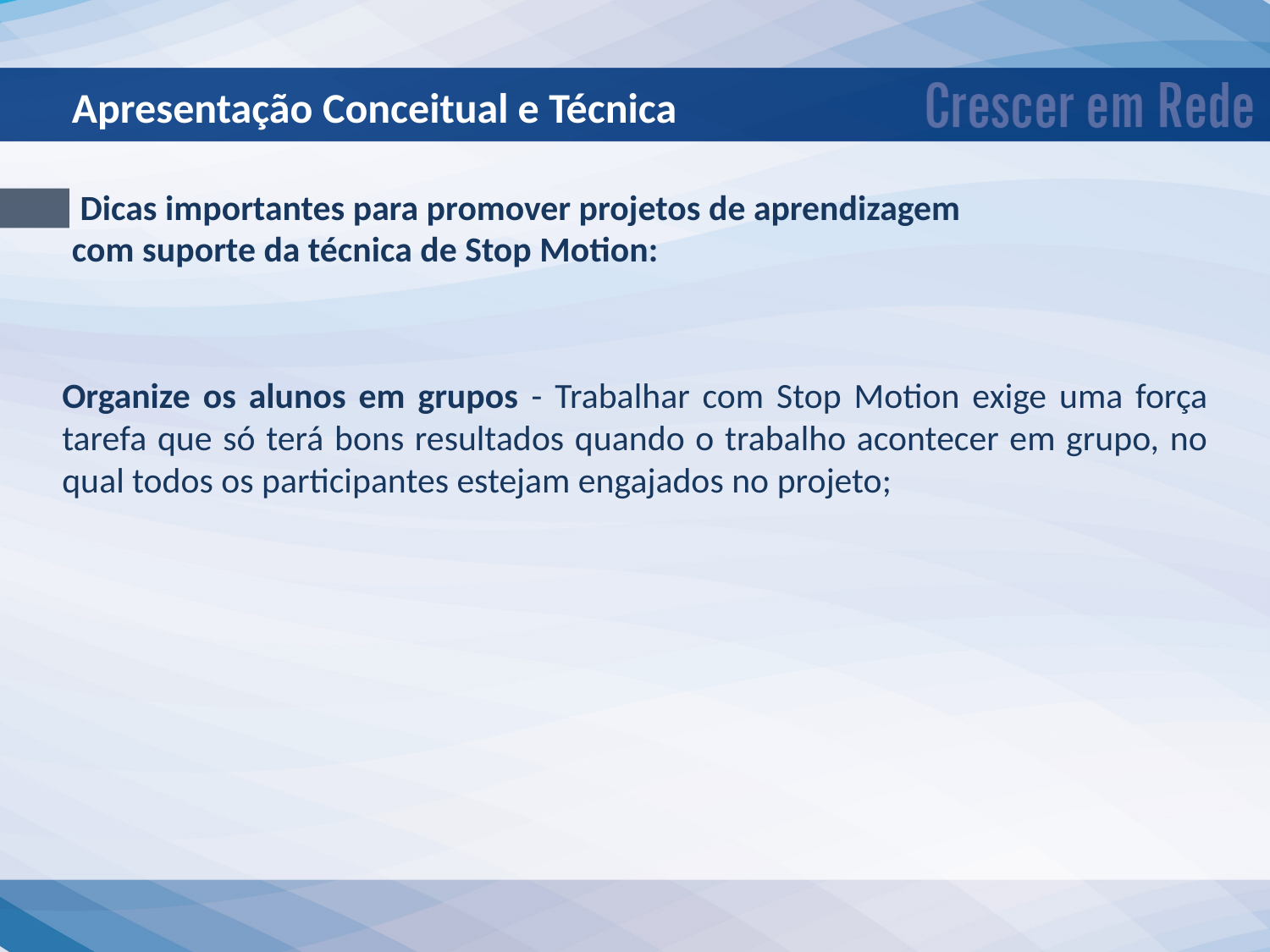

Apresentação Conceitual e Técnica
 Dicas importantes para promover projetos de aprendizagem com suporte da técnica de Stop Motion:

Organize os alunos em grupos - Trabalhar com Stop Motion exige uma força tarefa que só terá bons resultados quando o trabalho acontecer em grupo, no qual todos os participantes estejam engajados no projeto;